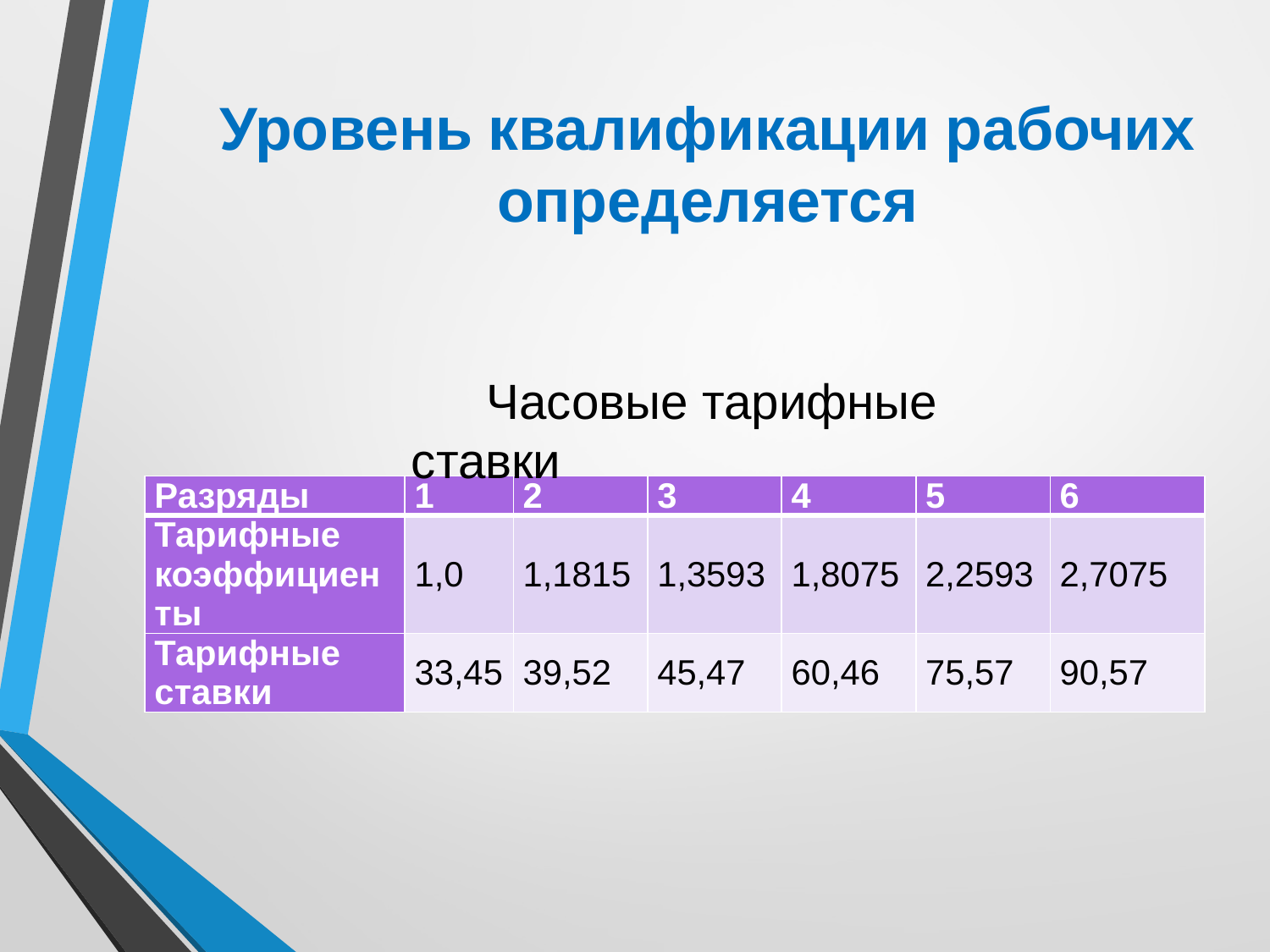

# Уровень квалификации рабочих определяется
Разрядами.
Часовые тарифные ставки

| Разряды | 1 | 2 | 3 | 4 | 5 | 6 |
| --- | --- | --- | --- | --- | --- | --- |
| Тарифные коэффициенты | 1,0 | 1,1815 | 1,3593 | 1,8075 | 2,2593 | 2,7075 |
| Тарифные ставки | 33,45 | 39,52 | 45,47 | 60,46 | 75,57 | 90,57 |